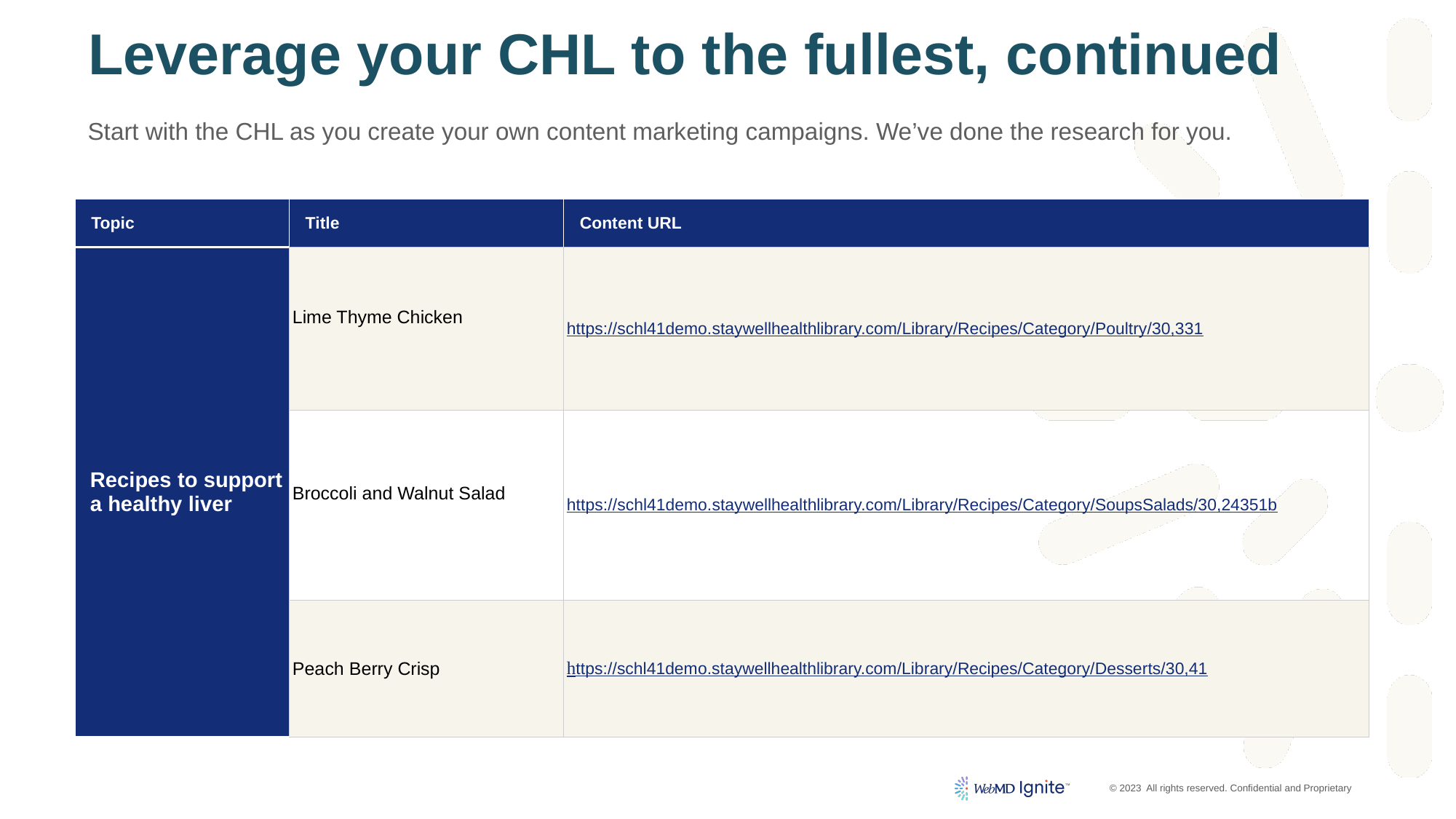

# Leverage your CHL to the fullest, continued
Start with the CHL as you create your own content marketing campaigns. We’ve done the research for you.
| Topic | Title | Content URL |
| --- | --- | --- |
| Recipes to support a healthy liver | Lime Thyme Chicken | https://schl41demo.staywellhealthlibrary.com/Library/Recipes/Category/Poultry/30,331 |
|  | Broccoli and Walnut Salad | https://schl41demo.staywellhealthlibrary.com/Library/Recipes/Category/SoupsSalads/30,24351b |
|  | Peach Berry Crisp | https://schl41demo.staywellhealthlibrary.com/Library/Recipes/Category/Desserts/30,41 |